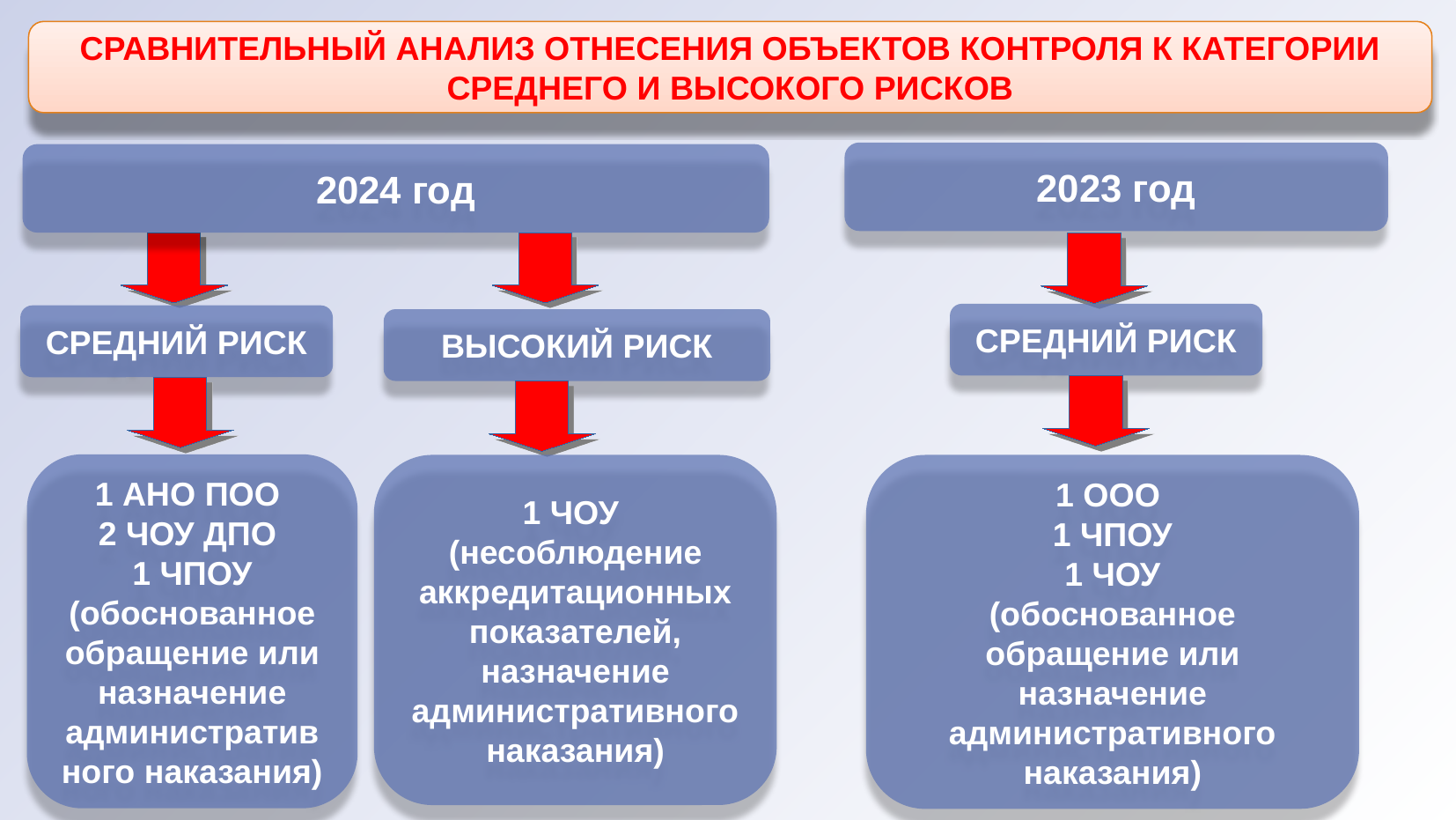

СРАВНИТЕЛЬНЫЙ АНАЛИЗ ОТНЕСЕНИЯ ОБЪЕКТОВ КОНТРОЛЯ К КАТЕГОРИИ СРЕДНЕГО И ВЫСОКОГО РИСКОВ

2023 год

2024 год

СРЕДНИЙ РИСК
СРЕДНИЙ РИСК
ВЫСОКИЙ РИСК

1 АНО ПОО
2 ЧОУ ДПО
1 ЧПОУ
(обоснованное обращение или назначение административного наказания)
1 ЧОУ
(несоблюдение аккредитационных показателей, назначение административного наказания)
1 ООО
1 ЧПОУ
1 ЧОУ
(обоснованное обращение или назначение административного наказания)